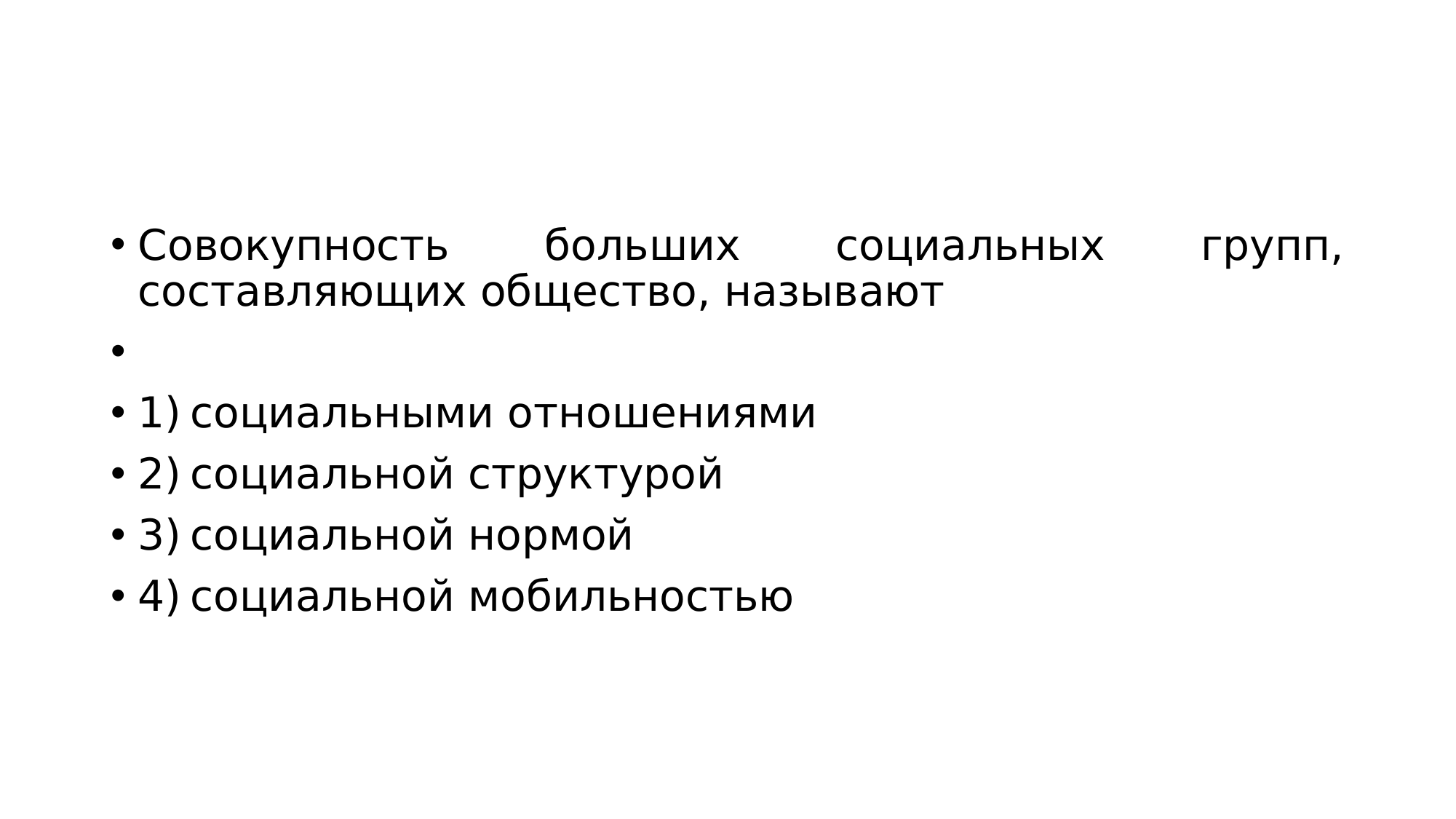

#
Совокупность больших социальных групп, составляющих общество, называют

1) социальными отношениями
2) социальной структурой
3) социальной нормой
4) социальной мобильностью